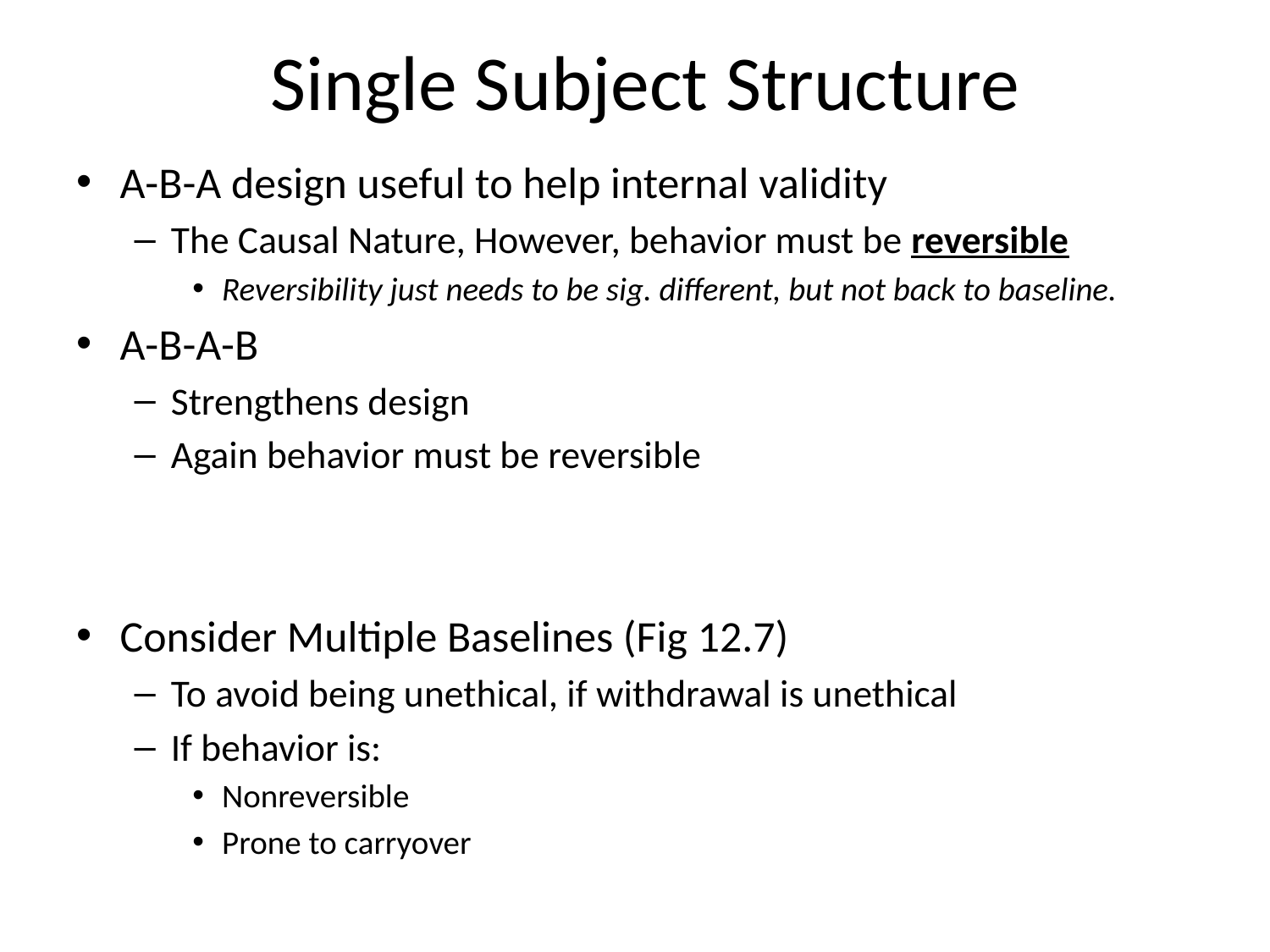

# Single Subject Structure
A-B-A design useful to help internal validity
The Causal Nature, However, behavior must be reversible
Reversibility just needs to be sig. different, but not back to baseline.
A-B-A-B
Strengthens design
Again behavior must be reversible

Consider Multiple Baselines (Fig 12.7)
To avoid being unethical, if withdrawal is unethical
If behavior is:
Nonreversible
Prone to carryover